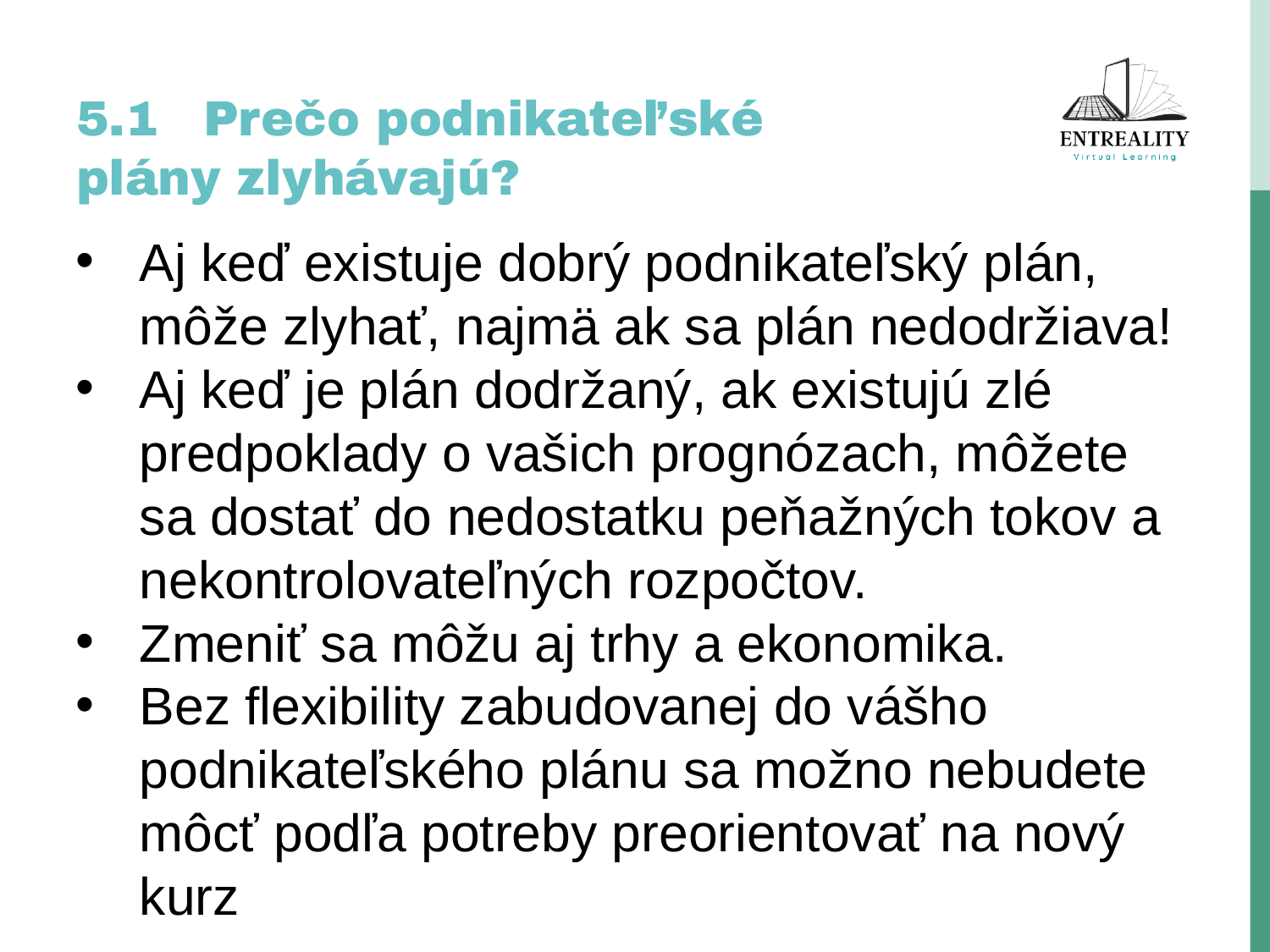

# 5.1	Prečo podnikateľské plány zlyhávajú?
Aj keď existuje dobrý podnikateľský plán, môže zlyhať, najmä ak sa plán nedodržiava!
Aj keď je plán dodržaný, ak existujú zlé predpoklady o vašich prognózach, môžete sa dostať do nedostatku peňažných tokov a nekontrolovateľných rozpočtov.
Zmeniť sa môžu aj trhy a ekonomika.
Bez flexibility zabudovanej do vášho podnikateľského plánu sa možno nebudete môcť podľa potreby preorientovať na nový kurz